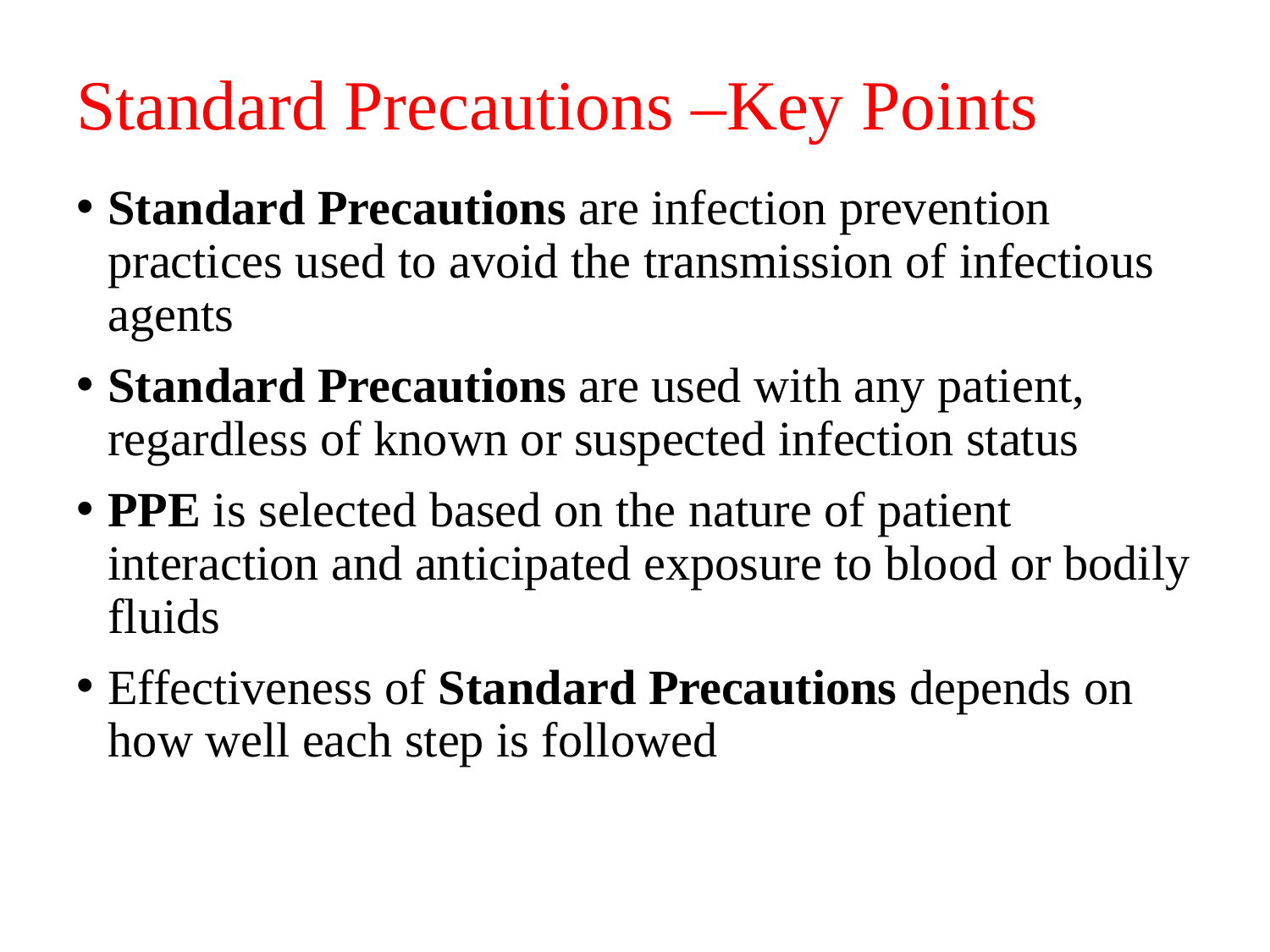

# Standard Precautions –Key Points
Standard Precautions are infection prevention practices used to avoid the transmission of infectious agents
Standard Precautions are used with any patient, regardless of known or suspected infection status
PPE is selected based on the nature of patient interaction and anticipated exposure to blood or bodily fluids
Effectiveness of Standard Precautions depends on how well each step is followed